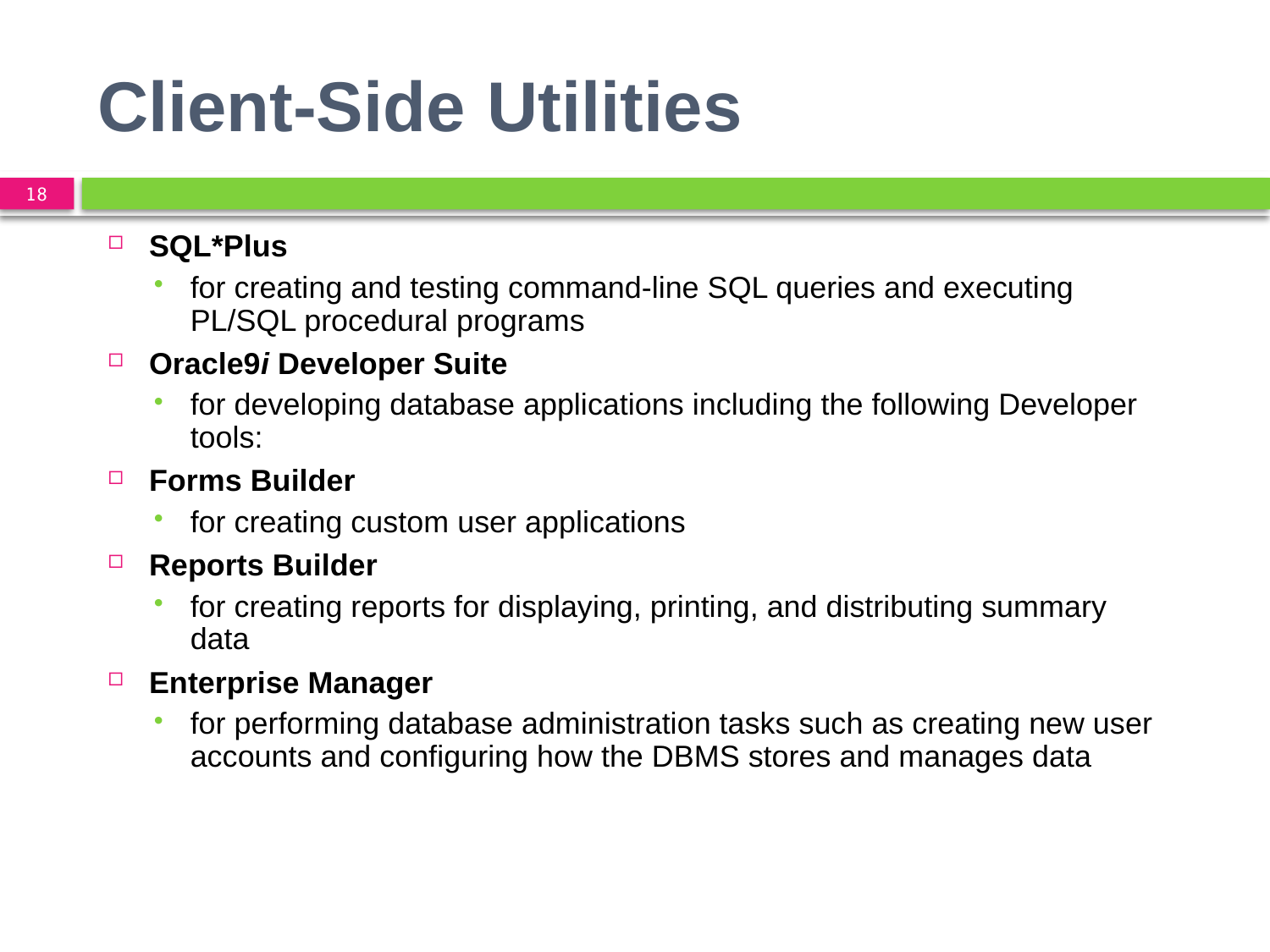

# Client-Side Utilities
18
SQL*Plus
for creating and testing command-line SQL queries and executing PL/SQL procedural programs
Oracle9i Developer Suite
for developing database applications including the following Developer tools:
Forms Builder
for creating custom user applications
Reports Builder
for creating reports for displaying, printing, and distributing summary data
Enterprise Manager
for performing database administration tasks such as creating new user accounts and configuring how the DBMS stores and manages data